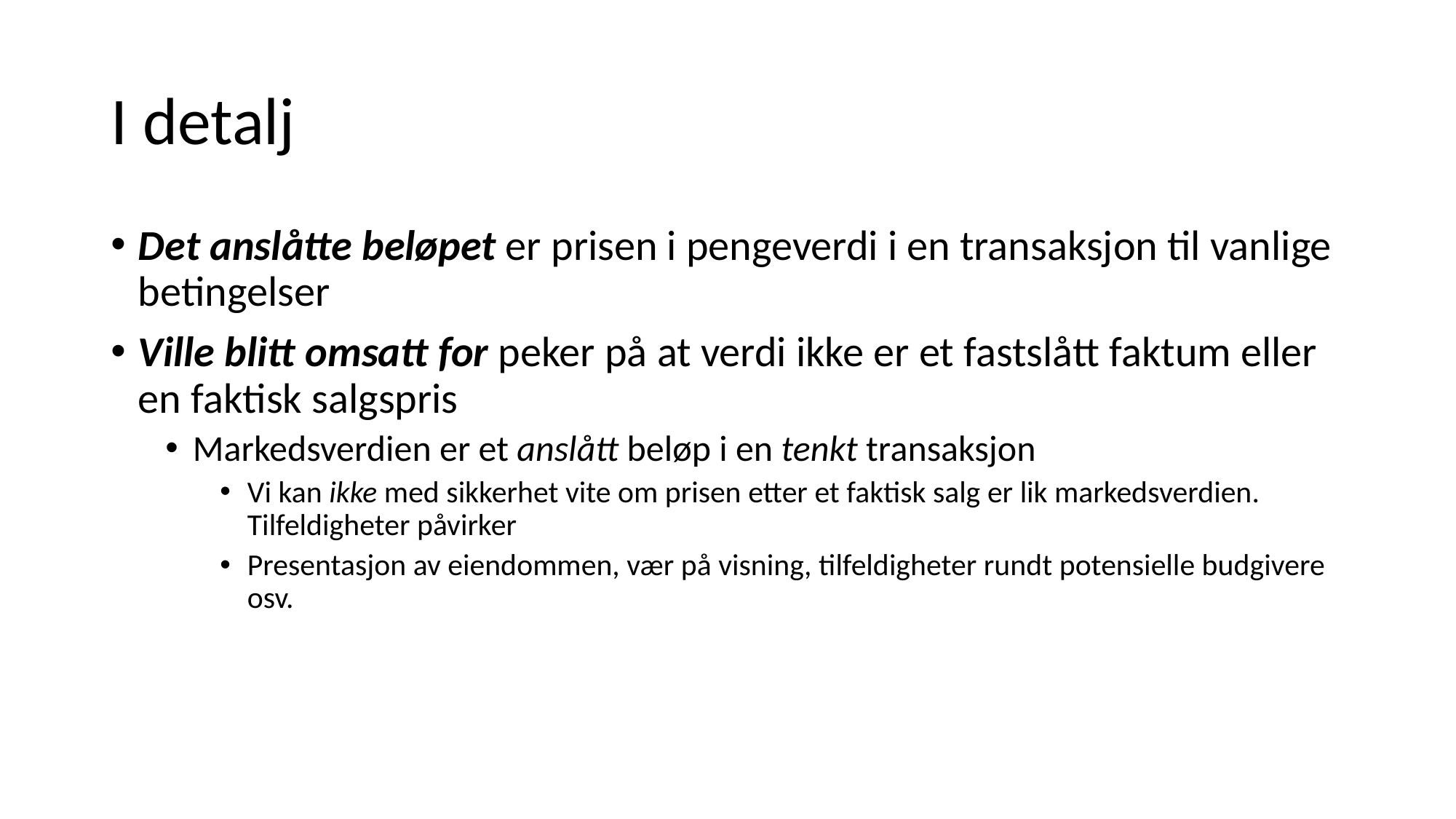

# I detalj
Det anslåtte beløpet er prisen i pengeverdi i en transaksjon til vanlige betingelser
Ville blitt omsatt for peker på at verdi ikke er et fastslått faktum eller en faktisk salgspris
Markedsverdien er et anslått beløp i en tenkt transaksjon
Vi kan ikke med sikkerhet vite om prisen etter et faktisk salg er lik markedsverdien. Tilfeldigheter påvirker
Presentasjon av eiendommen, vær på visning, tilfeldigheter rundt potensielle budgivere osv.